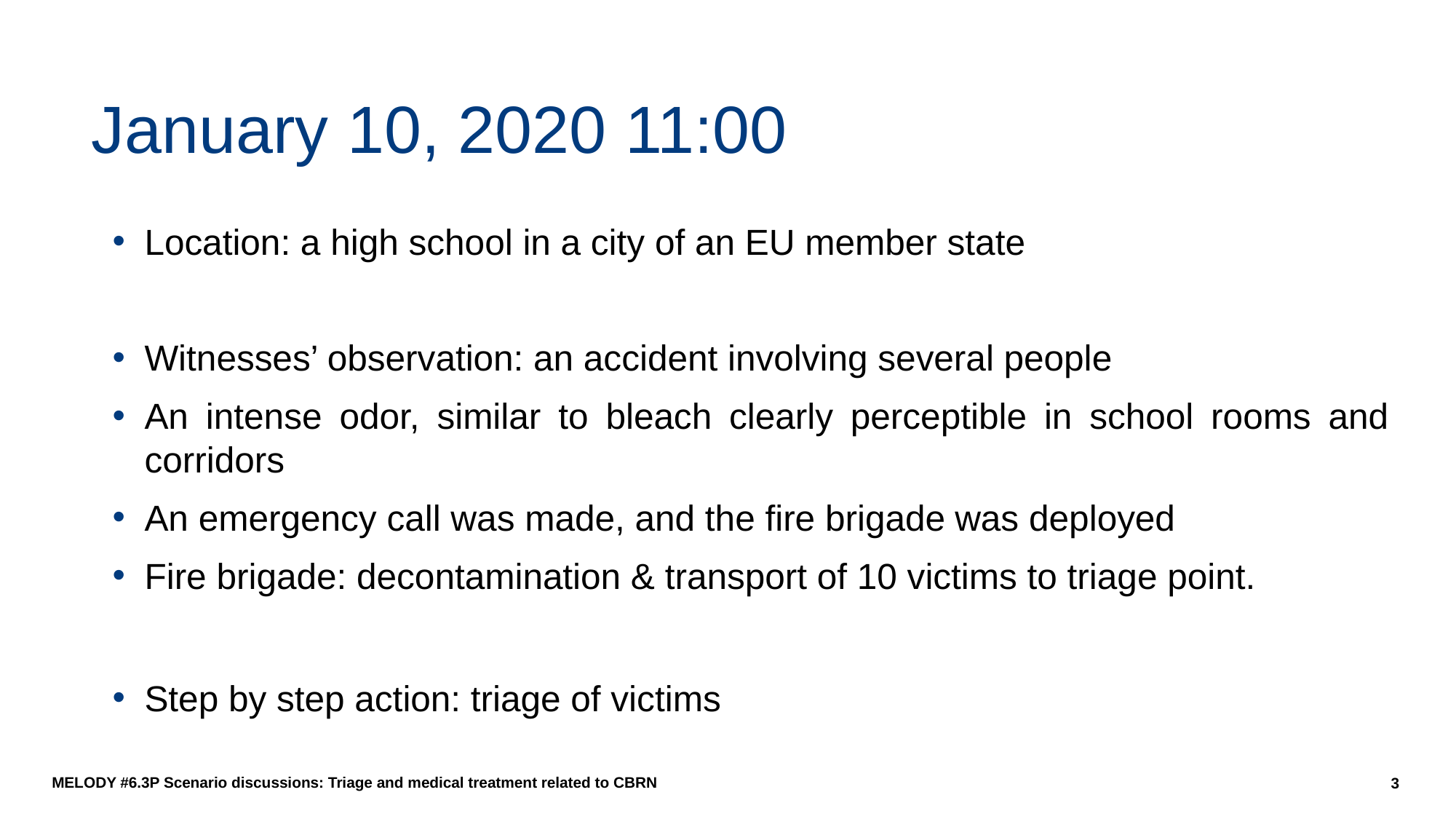

# January 10, 2020 11:00
Location: a high school in a city of an EU member state

Witnesses’ observation: an accident involving several people
An intense odor, similar to bleach clearly perceptible in school rooms and corridors
An emergency call was made, and the fire brigade was deployed
Fire brigade: decontamination & transport of 10 victims to triage point.

Step by step action: triage of victims

MELODY #6.3P Scenario discussions: Triage and medical treatment related to CBRN
3